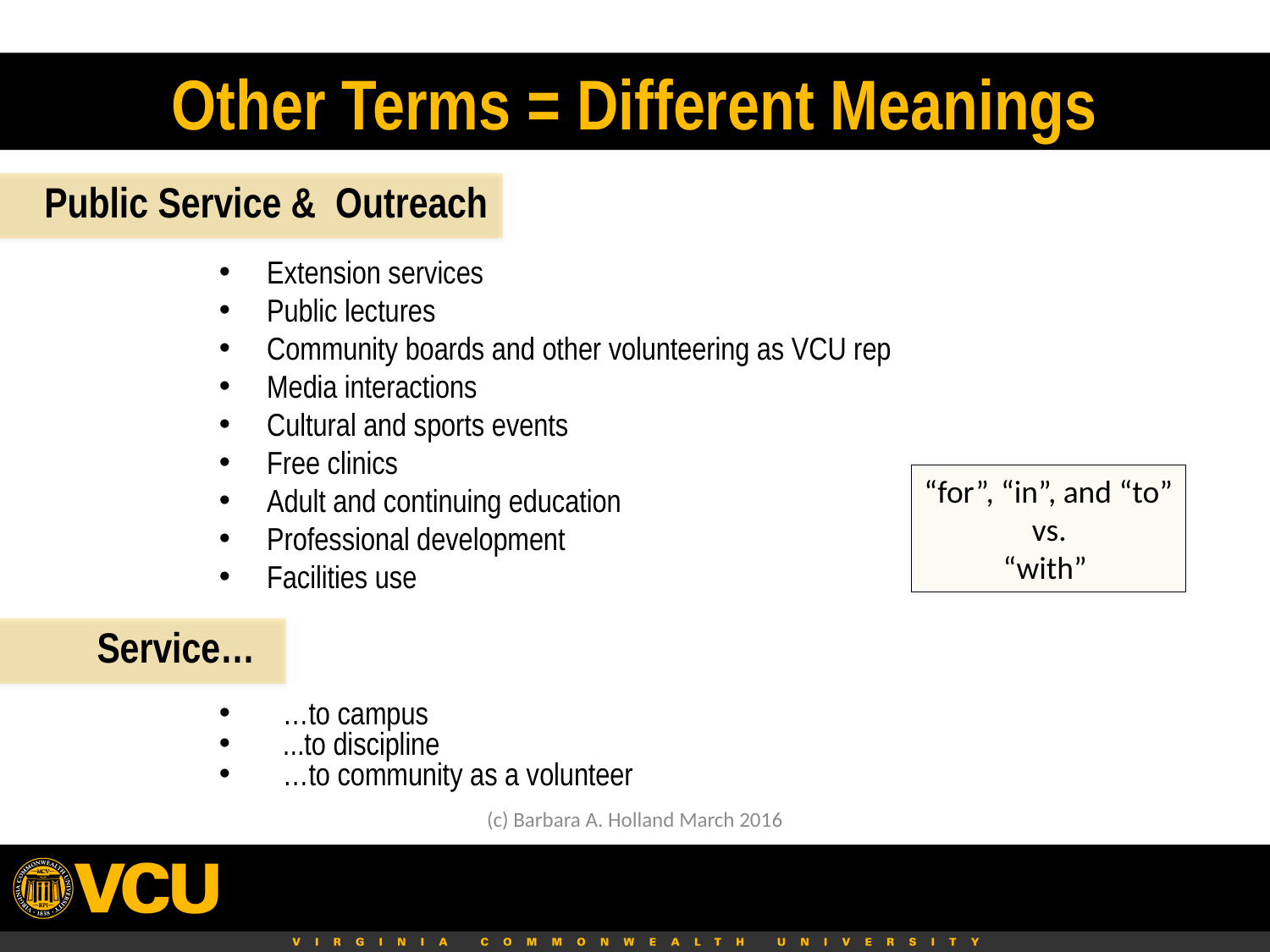

Other Terms = Different Meanings

Public Service &  Outreach

Extension services
Public lectures
Community boards and other volunteering as VCU rep
Media interactions
Cultural and sports events
Free clinics
Adult and continuing education
Professional development
Facilities use

…to campus
...to discipline
…to community as a volunteer
“for”, “in”, and “to”
               vs.
           “with”

Service…
(c) Barbara A. Holland March 2016